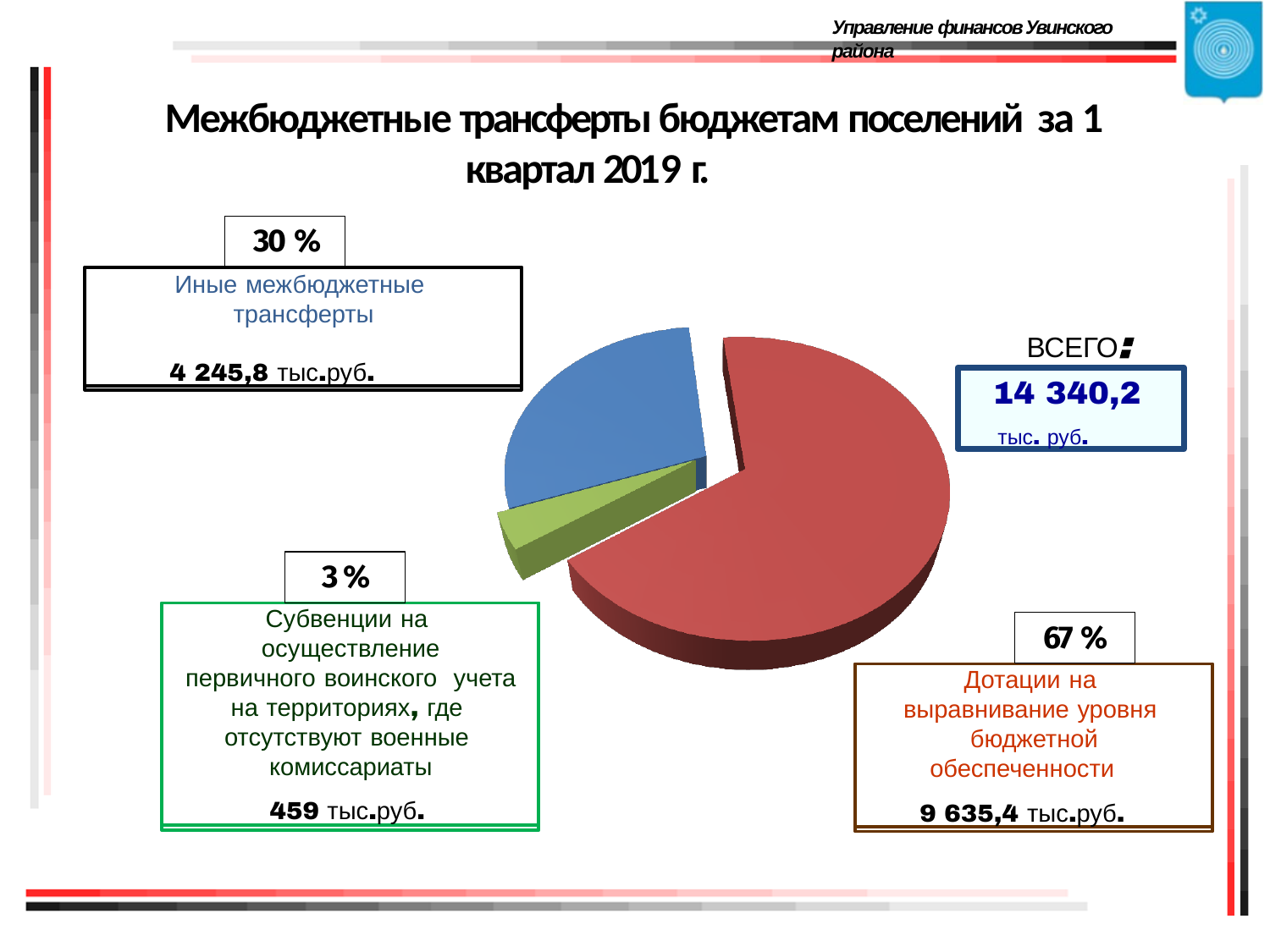

Управление финансов Увинского района

# Межбюджетные трансферты бюджетам поселений  за 1 квартал 2019 г.

30 %

Иные межбюджетные  трансферты
4 245,8 тыс.руб.
ВСЕГО:
14 340,2
тыс. руб.

3 %

Субвенции на  осуществление
первичного воинского  учета на территориях, где  отсутствуют военные  комиссариаты
459 тыс.руб.

67 %

Дотации на  выравнивание уровня  бюджетной
обеспеченности
9 635,4 тыс.руб.